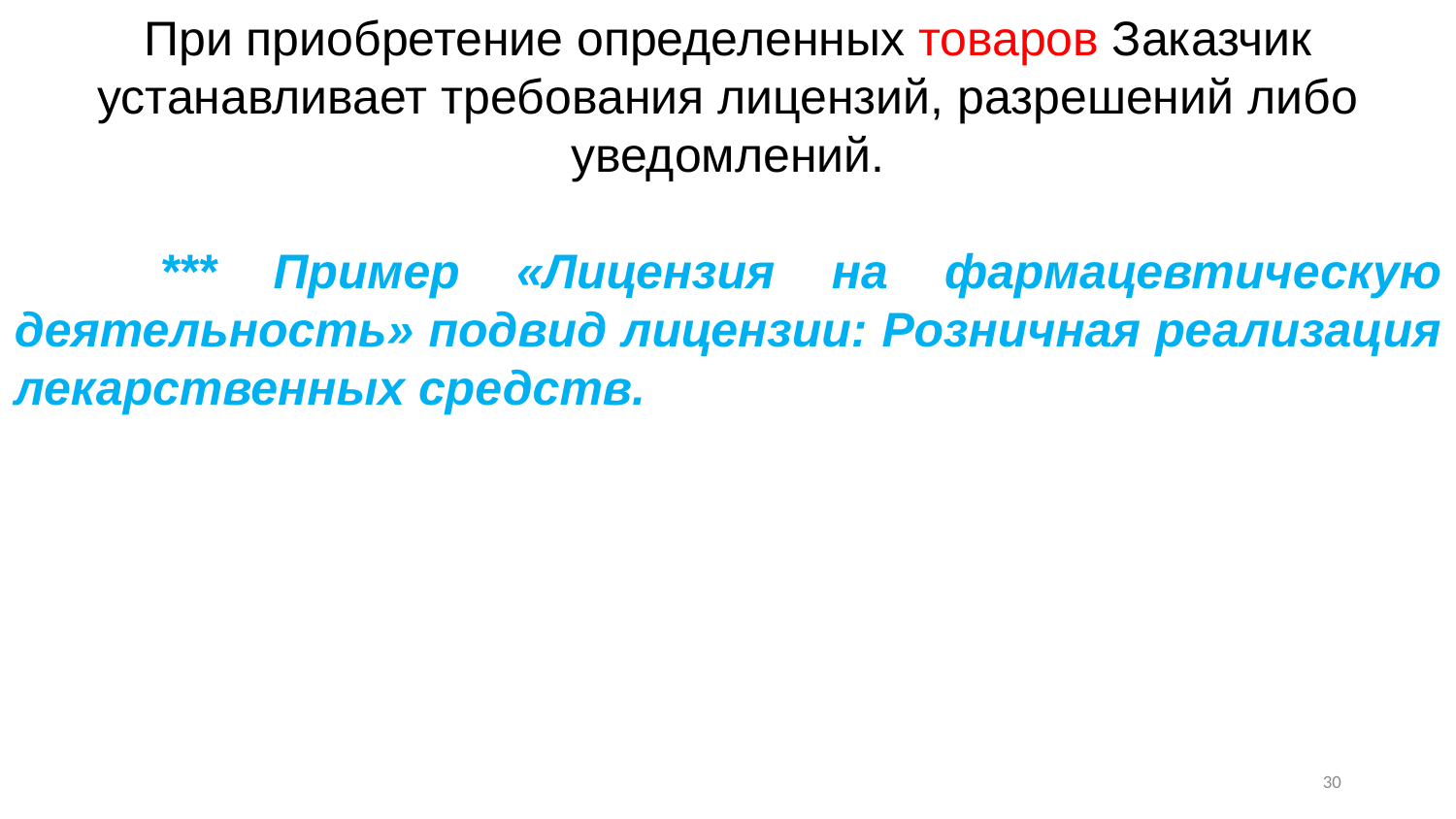

При приобретение определенных товаров Заказчик устанавливает требования лицензий, разрешений либо уведомлений.

	*** Пример «Лицензия на фармацевтическую деятельность» подвид лицензии: Розничная реализация лекарственных средств.

30